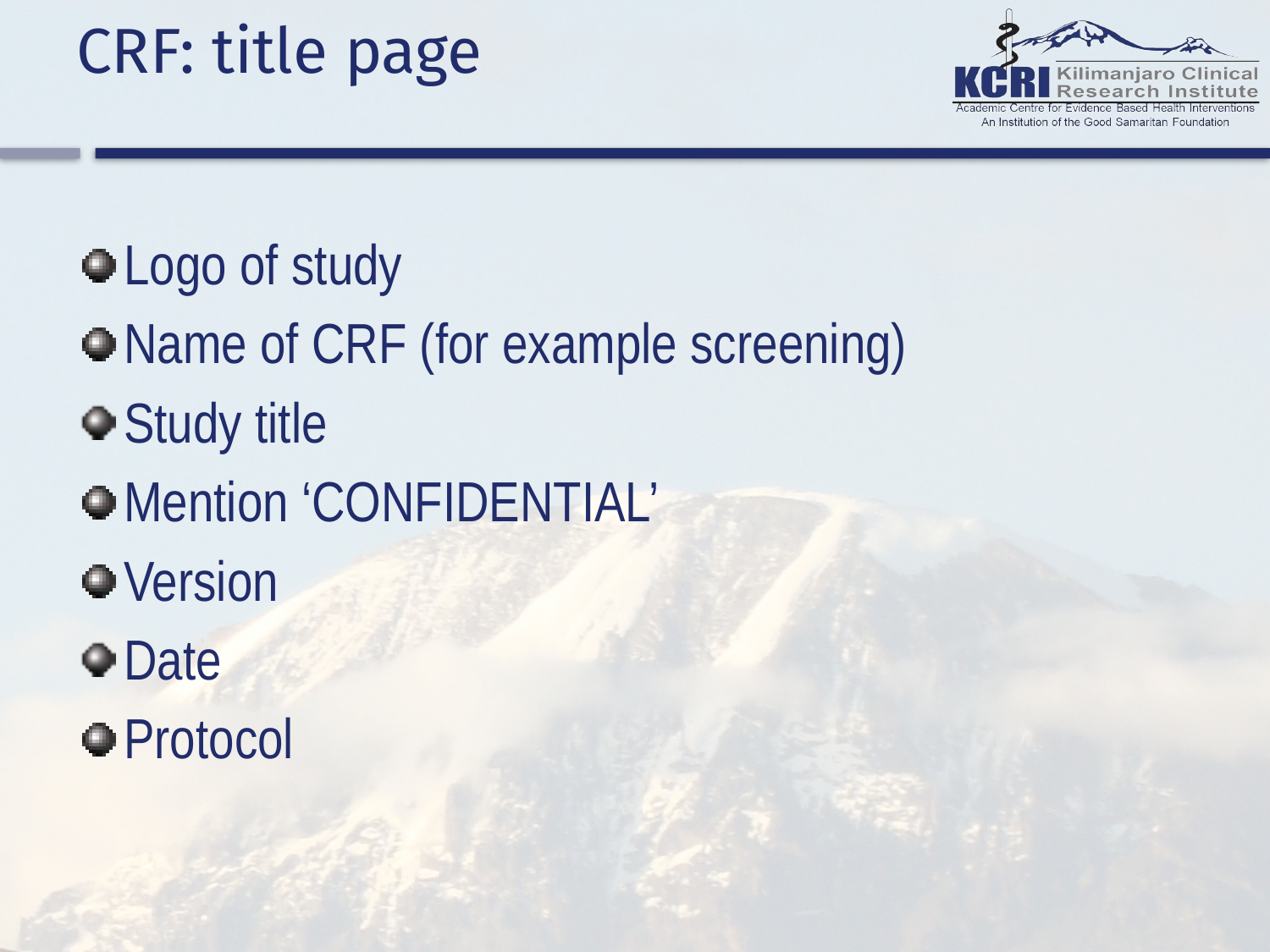

# CRF: title page
Logo of study
Name of CRF (for example screening)
Study title
Mention ‘CONFIDENTIAL’
Version
Date
Protocol